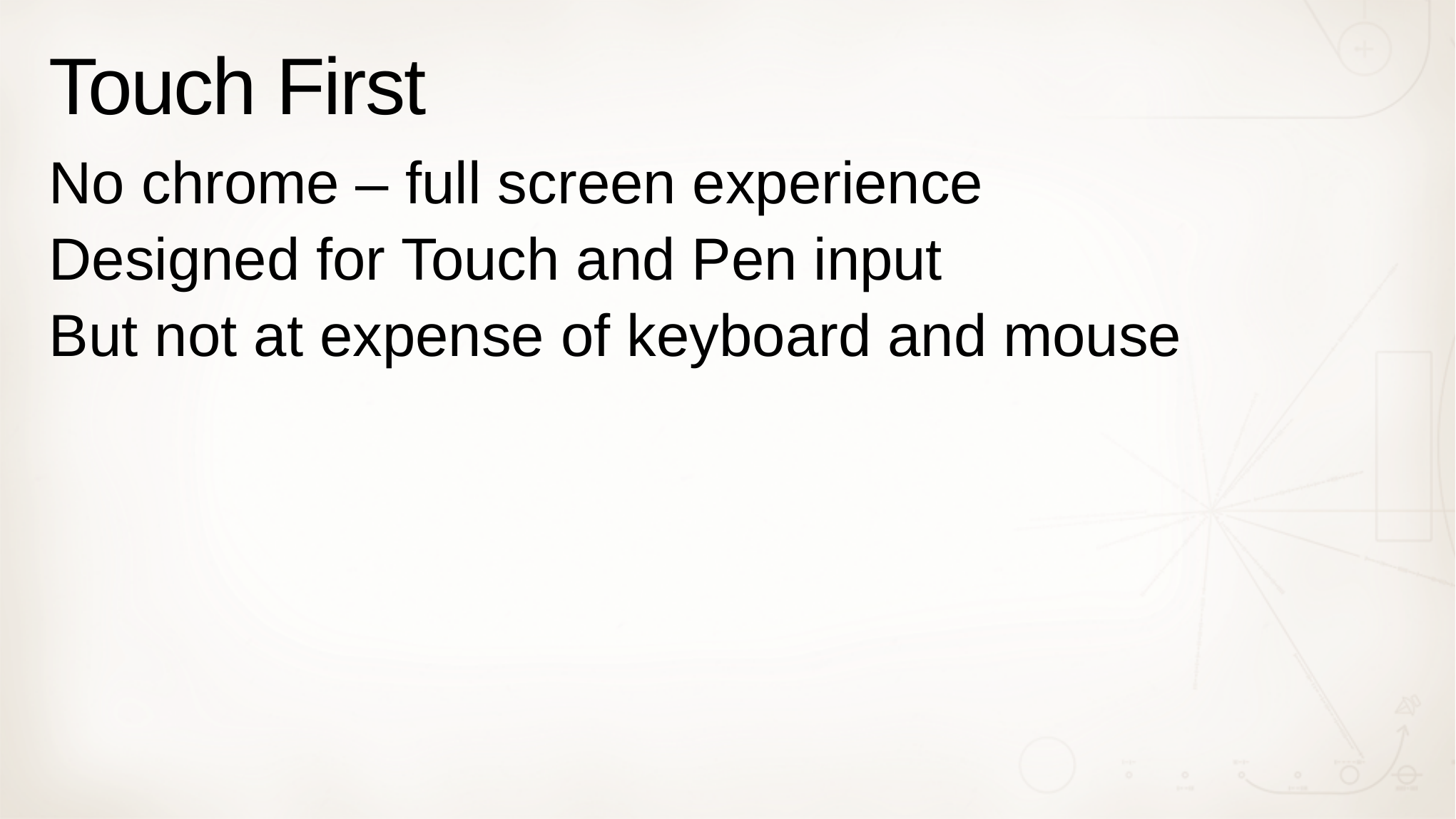

# Touch First
No chrome – full screen experience
Designed for Touch and Pen input
But not at expense of keyboard and mouse